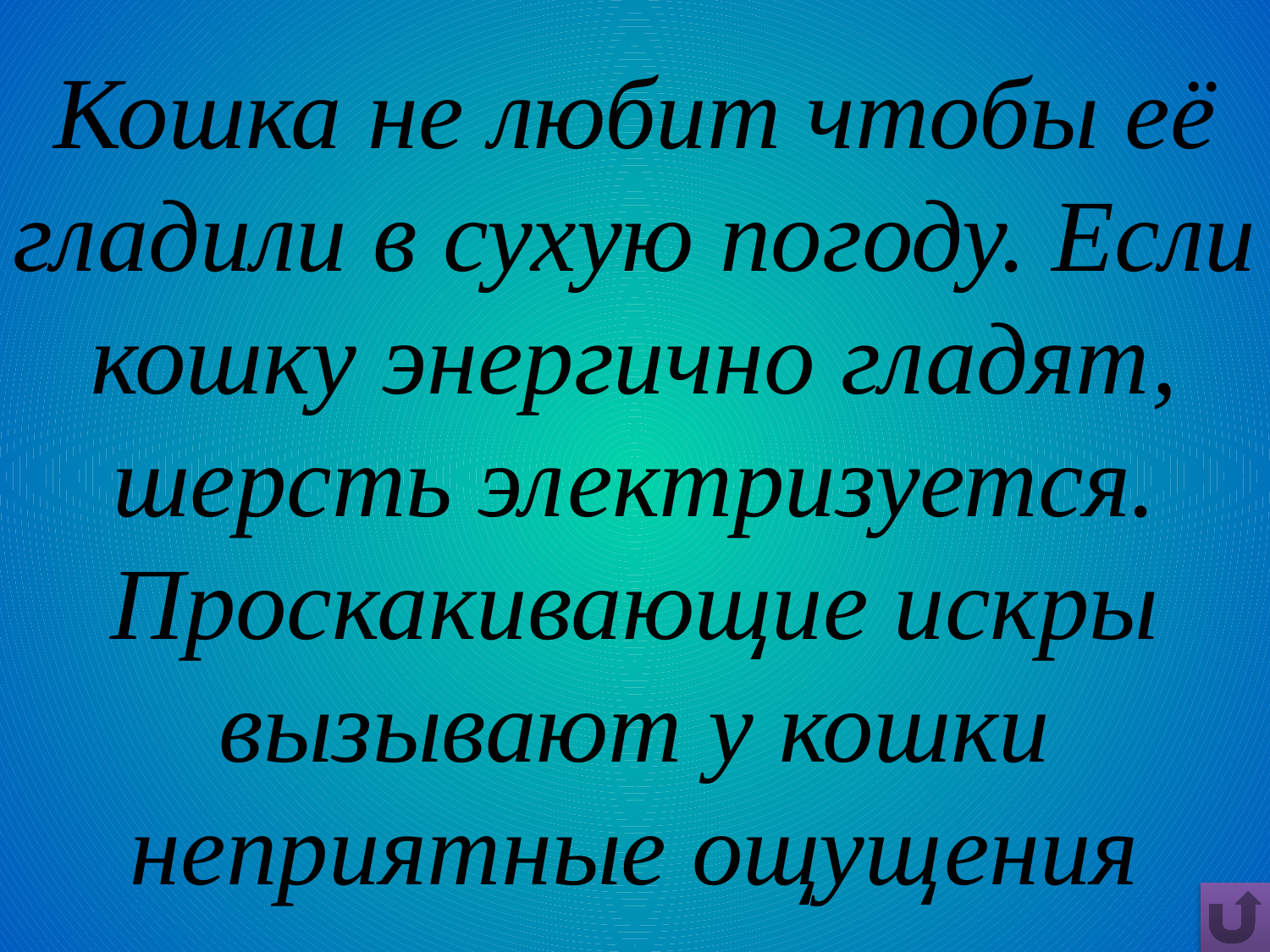

# Кошка не любит чтобы её гладили в сухую погоду. Если кошку энергично гладят, шерсть электризуется. Проскакивающие искры вызывают у кошки неприятные ощущения